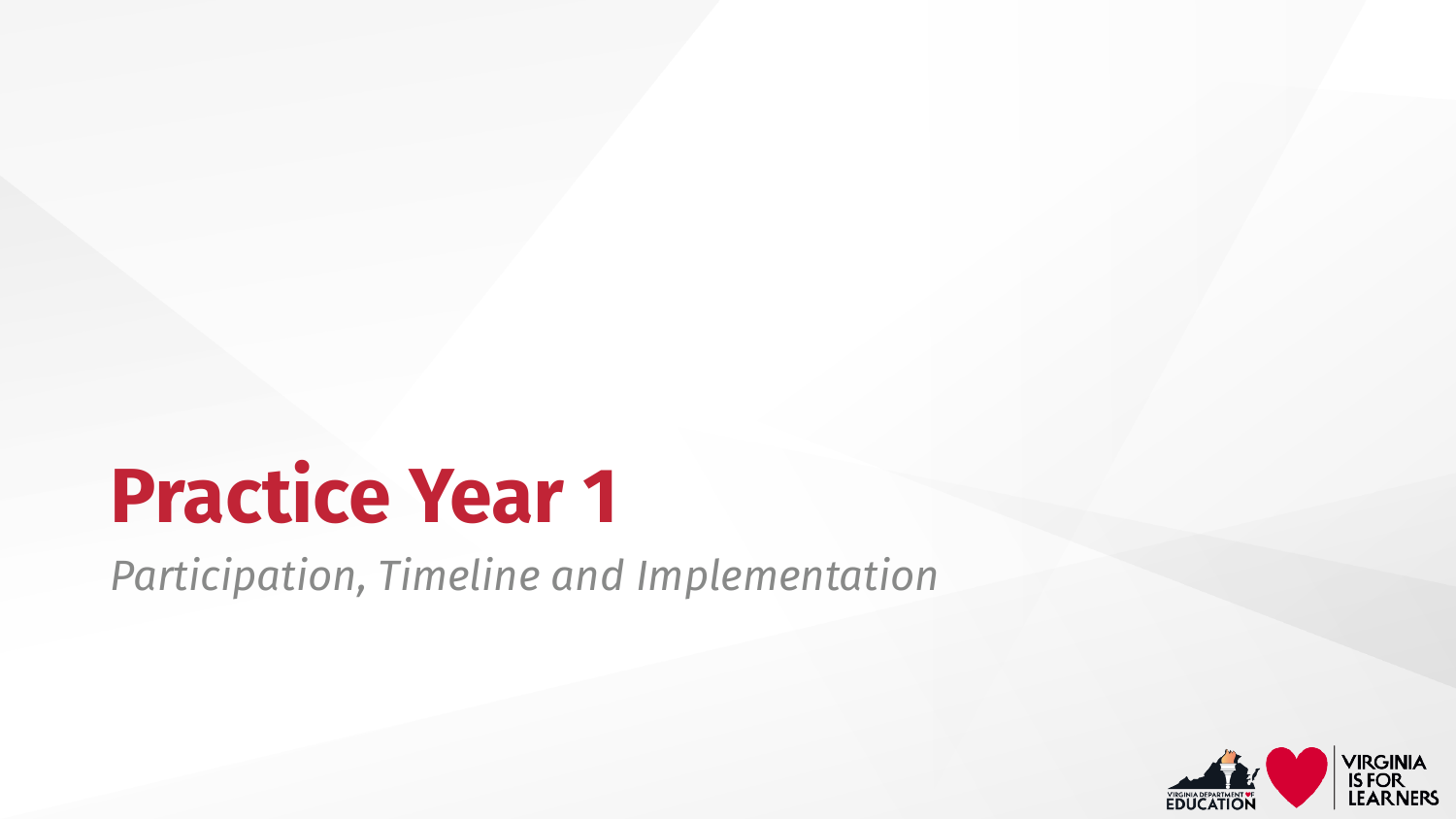

# Practice Year 1
Participation, Timeline and Implementation